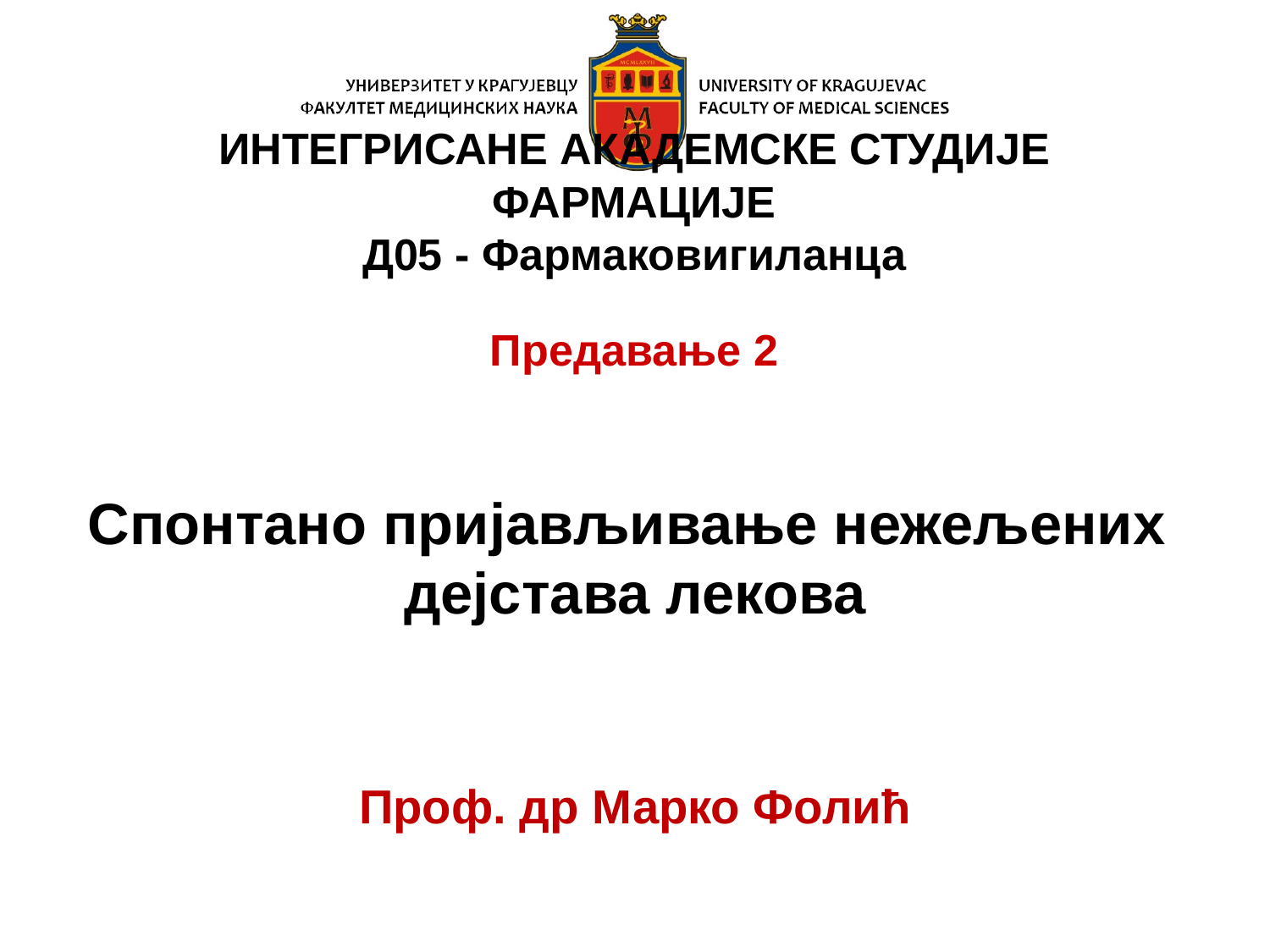

# ИНТЕГРИСАНЕ АКАДЕМСКЕ СТУДИЈЕ ФАРМАЦИЈЕ Д05 - Фармаковигиланца Предавање 2
Спонтано пријављивање нежељених
дејстава лекова

Проф. др Марко Фолић